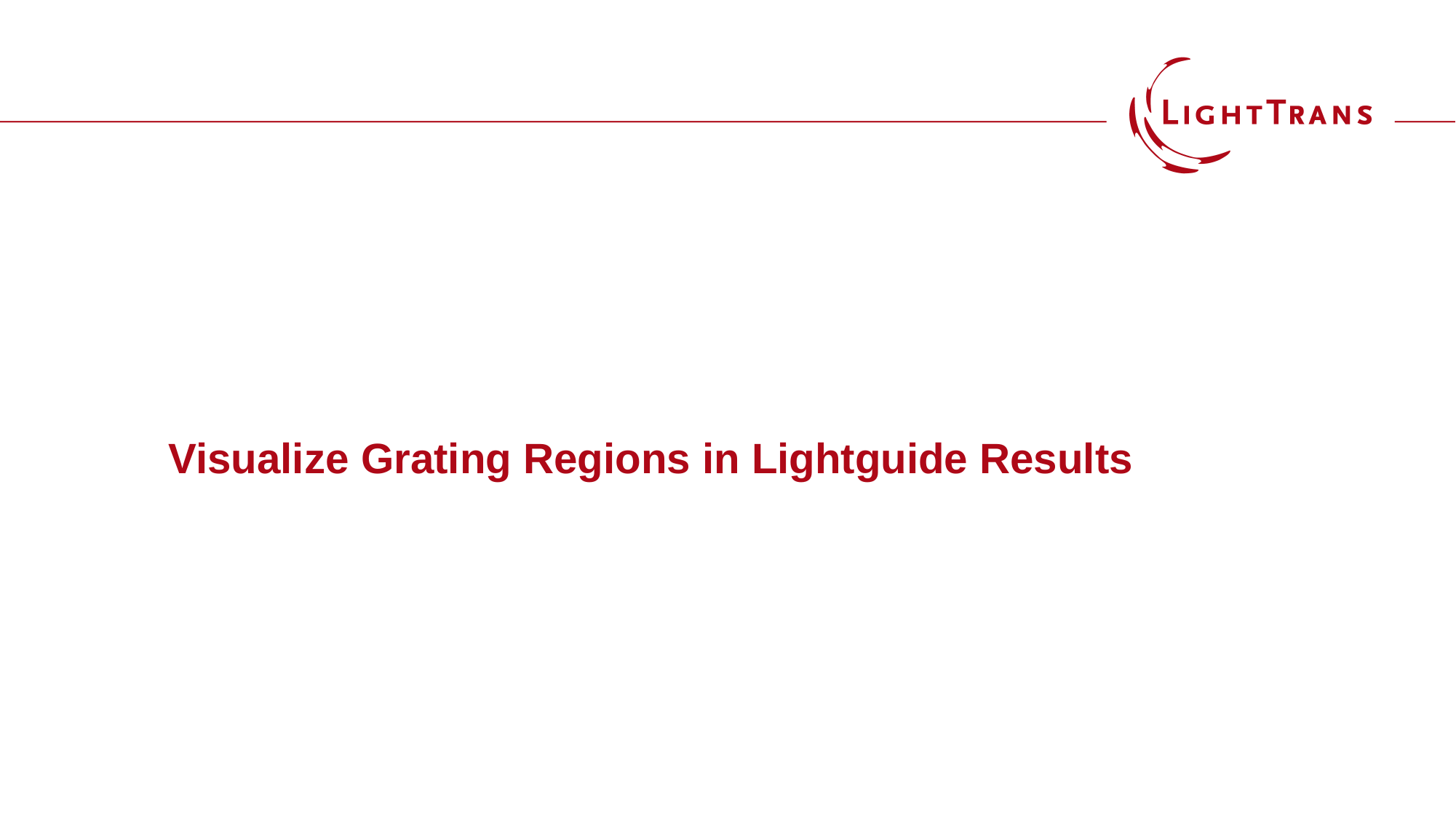

# Visualize Grating Regions in Lightguide Results